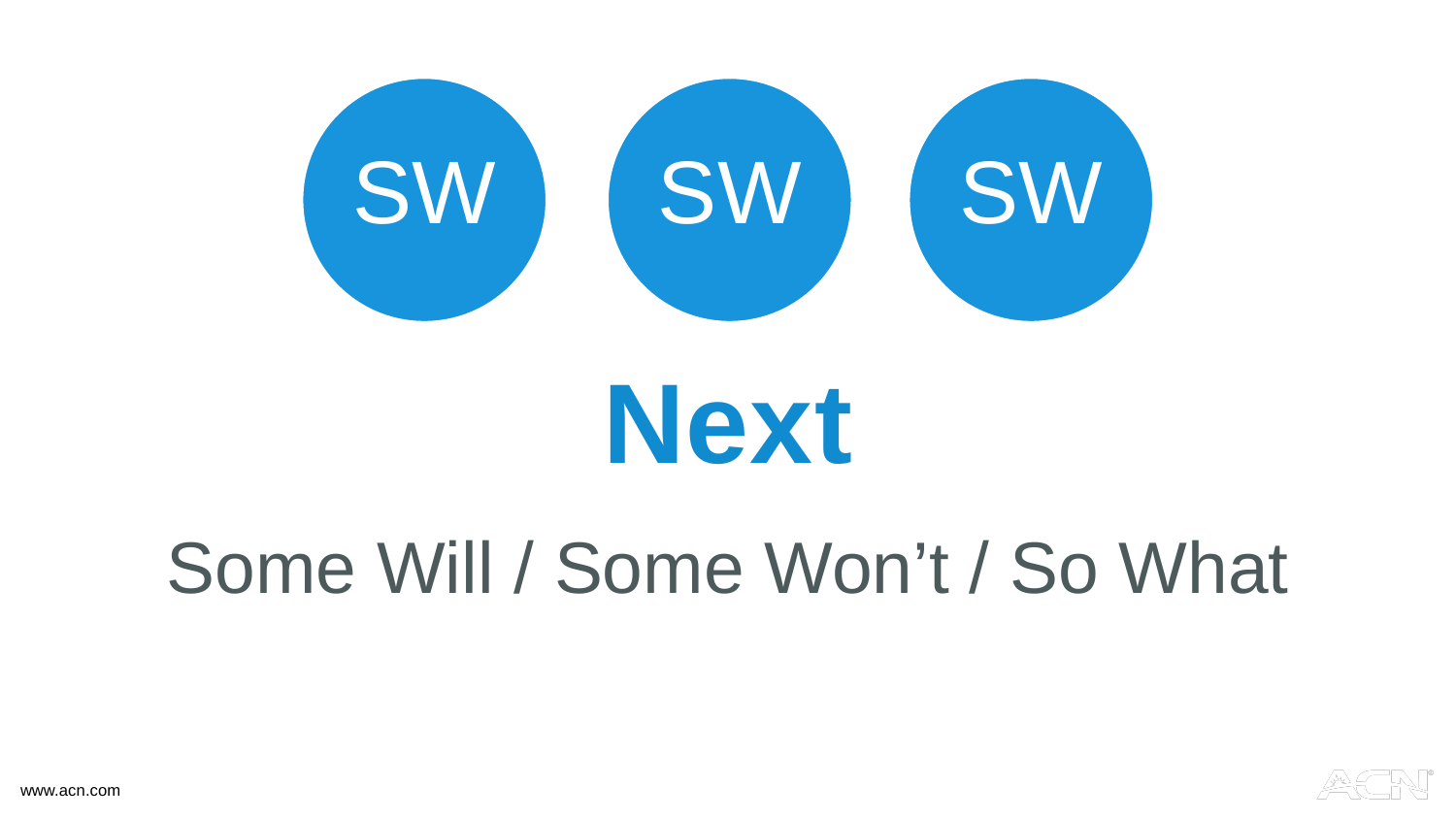

SW

SW

SW
Next
Some Will / Some Won’t / So What